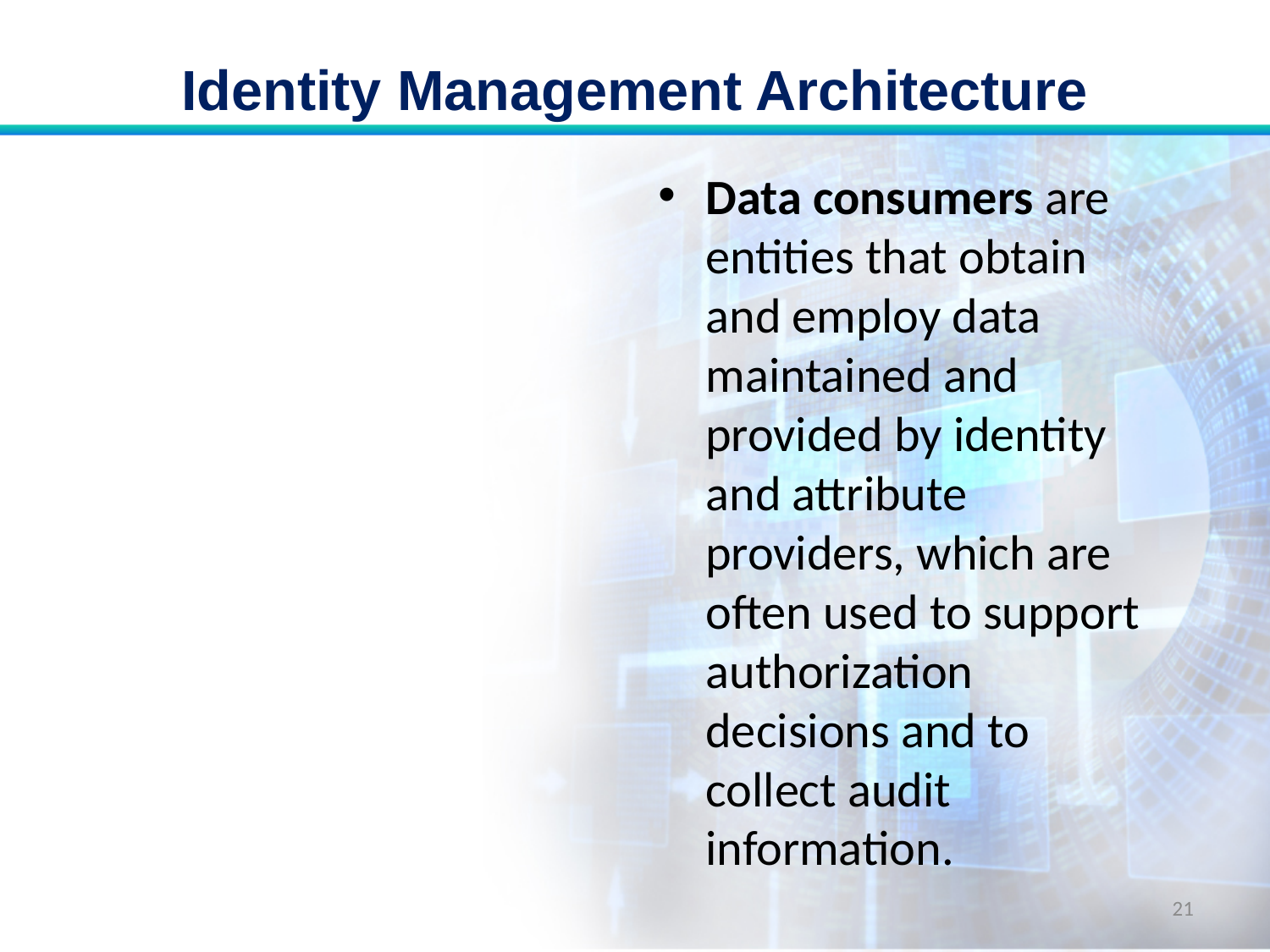

# Identity Management Architecture
Data consumers are entities that obtain and employ data maintained and provided by identity and attribute providers, which are often used to support authorization decisions and to collect audit  information.
21